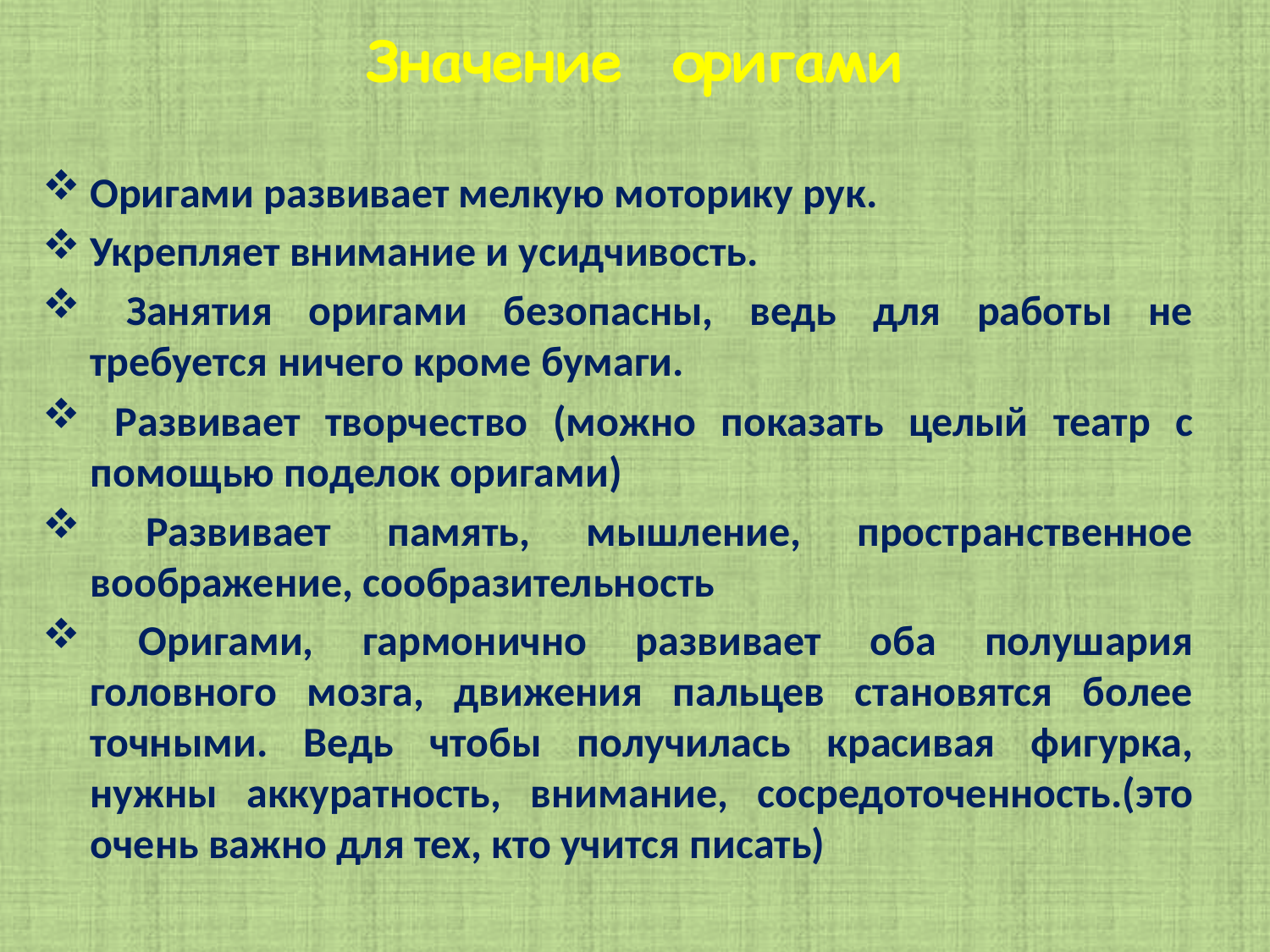

# Значение  оригами
Оригами развивает мелкую моторику рук.
Укрепляет внимание и усидчивость.
 Занятия оригами безопасны, ведь для работы не требуется ничего кроме бумаги.
 Развивает творчество (можно показать целый театр с помощью поделок оригами)
 Развивает память, мышление, пространственное воображение, сообразительность
 Оригами, гармонично развивает оба полушария головного мозга, движения пальцев становятся более точными. Ведь чтобы получилась красивая фигурка, нужны аккуратность, внимание, сосредоточенность.(это очень важно для тех, кто учится писать)